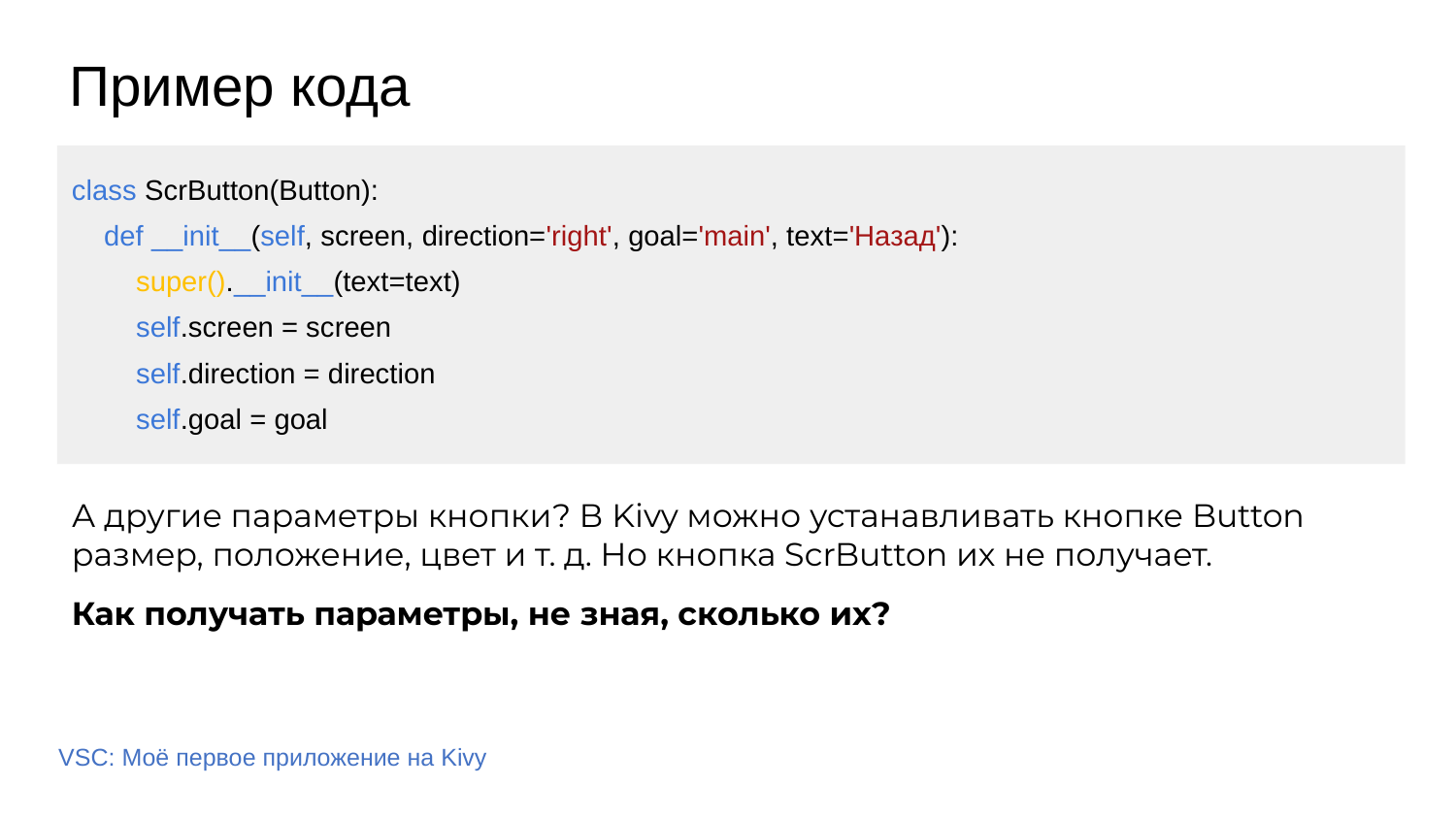

Пример кода

class ScrButton(Button):
    def __init__(self, screen, direction='right', goal='main', text='Назад'):
        super().__init__(text=text)
        self.screen = screen
        self.direction = direction
        self.goal = goal
А другие параметры кнопки? В Kivy можно устанавливать кнопке Button размер, положение, цвет и т. д. Но кнопка ScrButton их не получает.
Как получать параметры, не зная, сколько их?
VSC: Моё первое приложение на Kivy